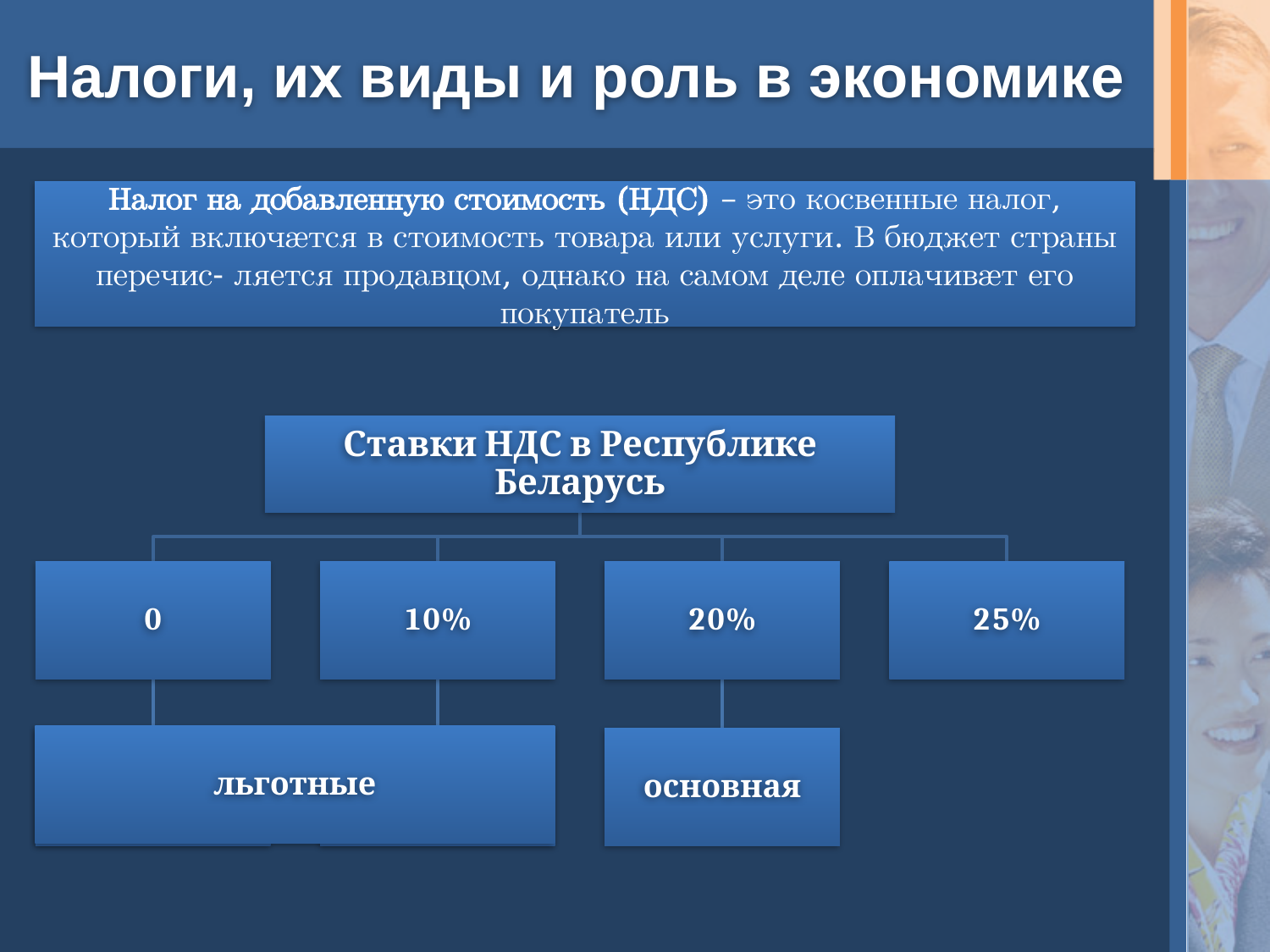

# Налоги, их виды и роль в экономике
Налог на добавленную стоимость (НДС) – это косвенные налог, который включается в стоимость товара или услуги. В бюджет страны перечис- ляется продавцом, однако на самом деле оплачивает его покупатель

Ставки НДС в Республике Беларусь

0

10%

20%

25%

основная

льготные